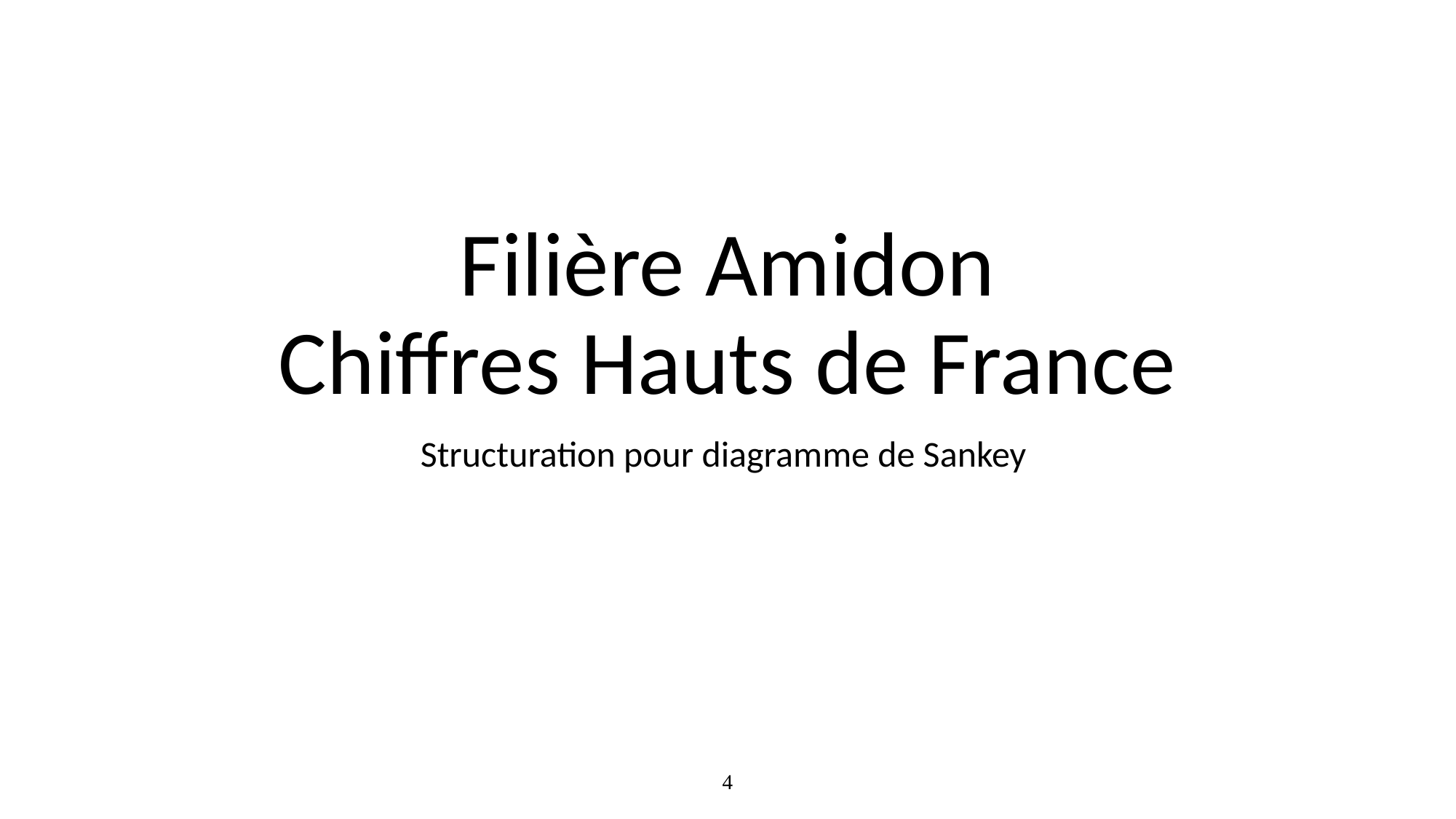

# Filière Amidon Chiffres Hauts de France
Structuration pour diagramme de Sankey
4